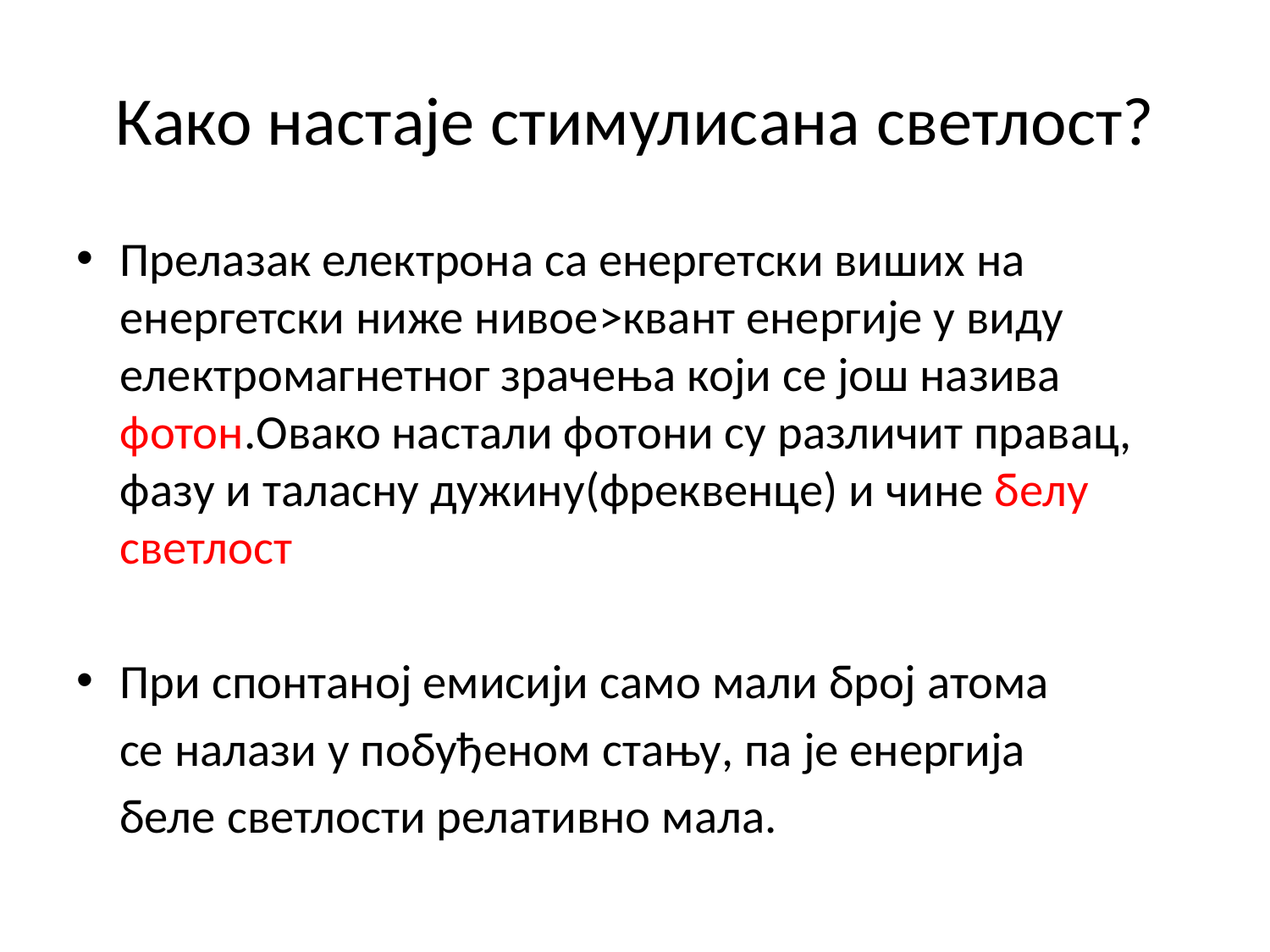

# Како настаје стимулисана светлост?
Прелазак електрона са енергетски виших на енергетски ниже нивое>квант енергије у виду електромагнетног зрачења који се још назива фотон.Овако настали фотони су различит правац, фазу и таласну дужину(фреквенце) и чине белу светлост

При спонтаној емисији само мали број атома
    се налази у побуђеном стању, па је енергија
    беле светлости релативно мала.